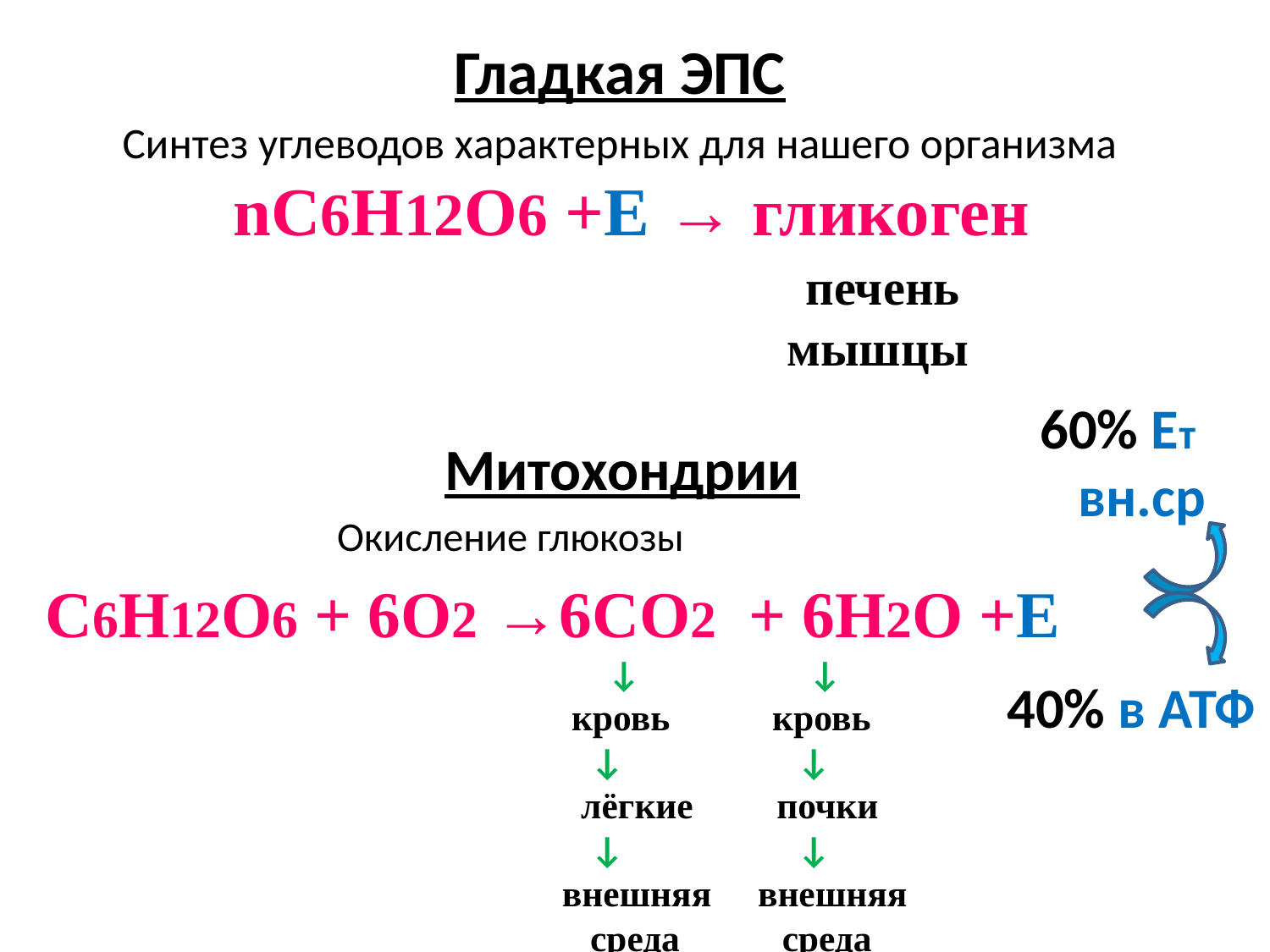

Гладкая ЭПС
Синтез углеводов характерных для нашего организма
              nC6Н12О6 +Е → гликоген
                                                       печень
                                                            мышцы
 60% Ет
    вн.ср
Митохондрии
 Окисление глюкозы
  С6Н12О6 + 6О2 →6СО2  + 6Н2О +Е
                                                                          ↓                     ↓
                                                            кровь           кровь
                                                                      ↓                     ↓
                                                             лёгкие         почки
                                                                      ↓                     ↓
                                                           внешняя     внешняя
                                                              среда           среда

40% в АТФ